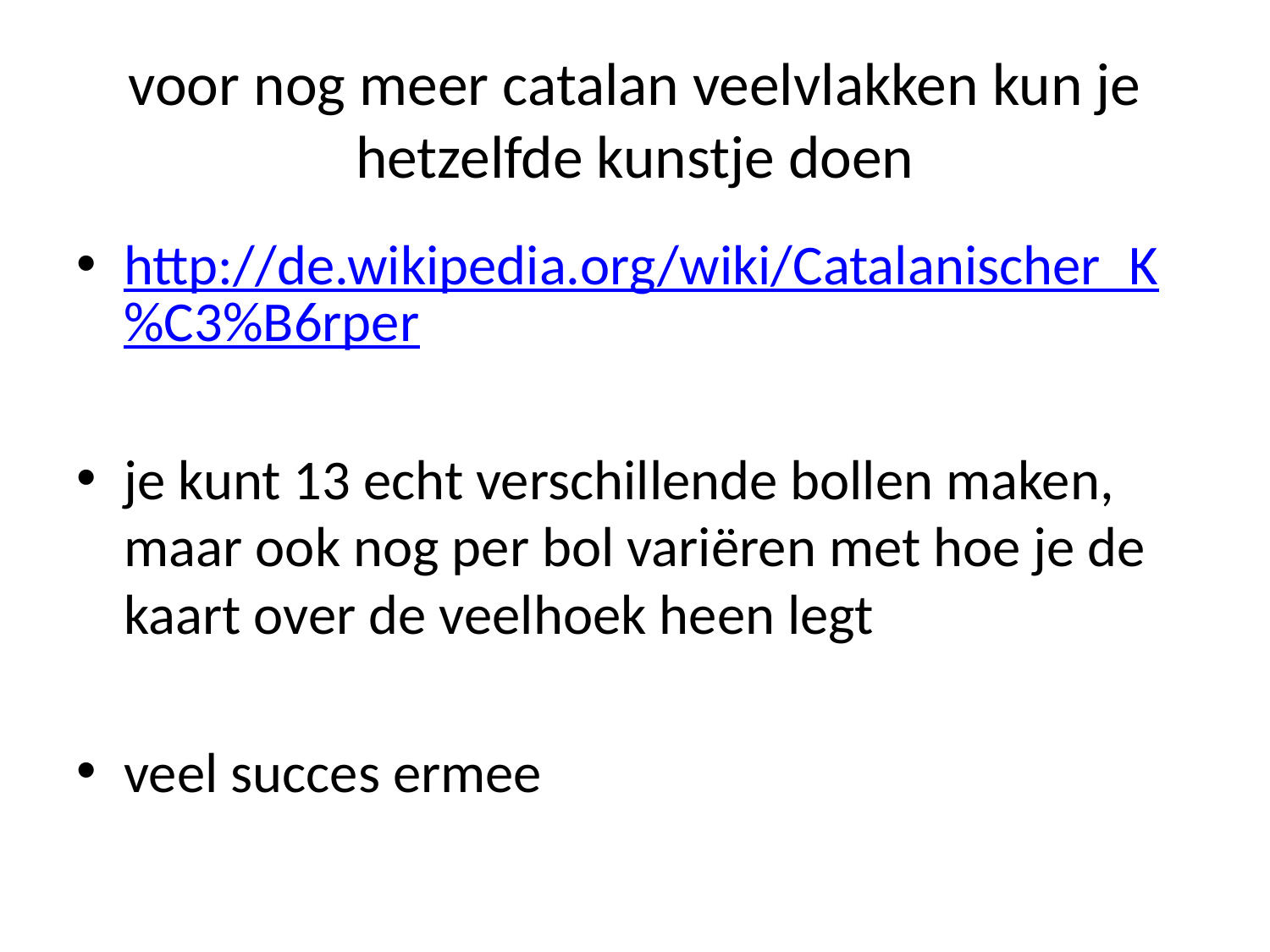

# voor nog meer catalan veelvlakken kun je hetzelfde kunstje doen
http://de.wikipedia.org/wiki/Catalanischer_K%C3%B6rper

je kunt 13 echt verschillende bollen maken, maar ook nog per bol variëren met hoe je de kaart over de veelhoek heen legt

veel succes ermee